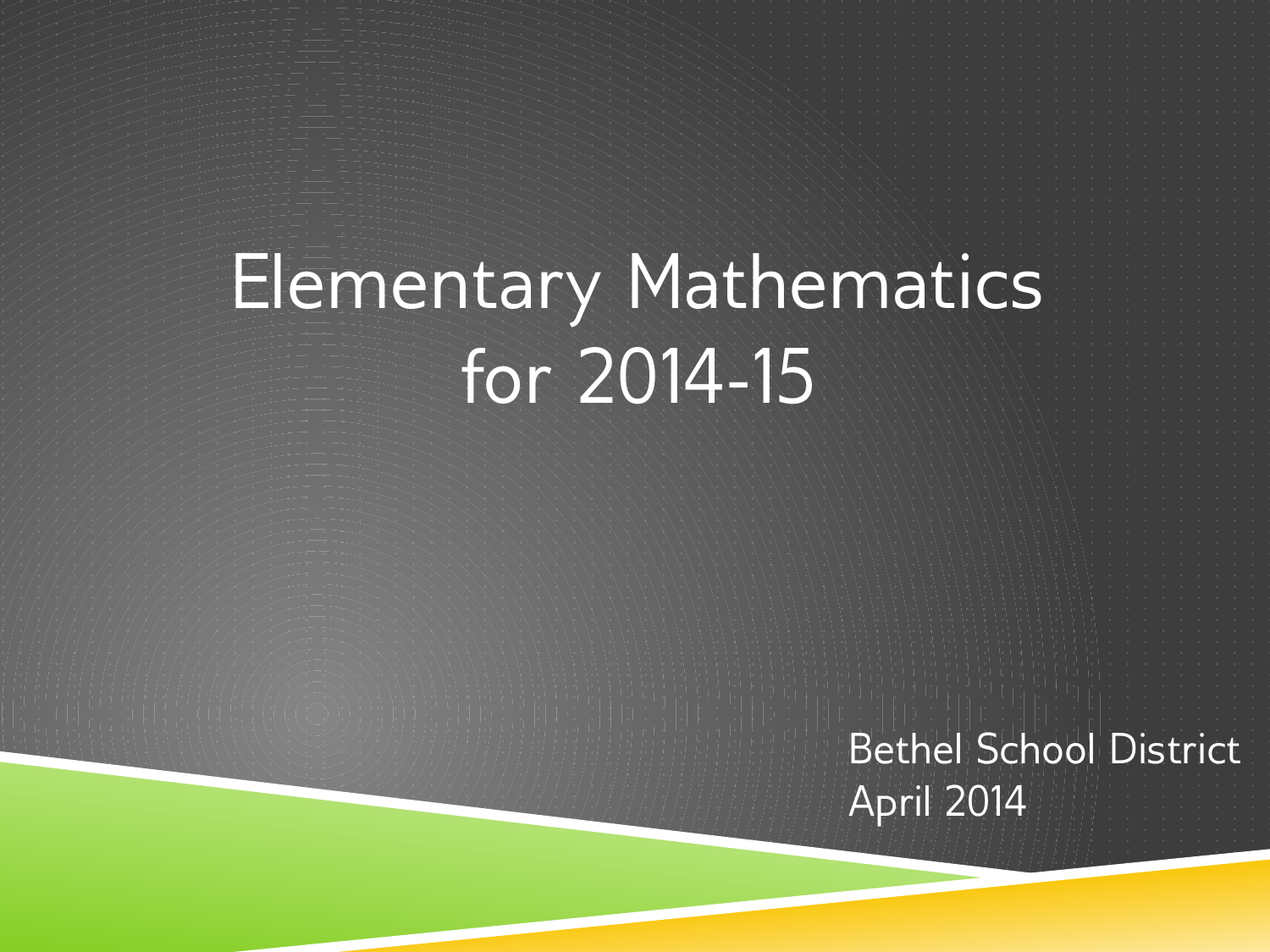

# Elementary Mathematics for 2014-15
Bethel School District
April 2014